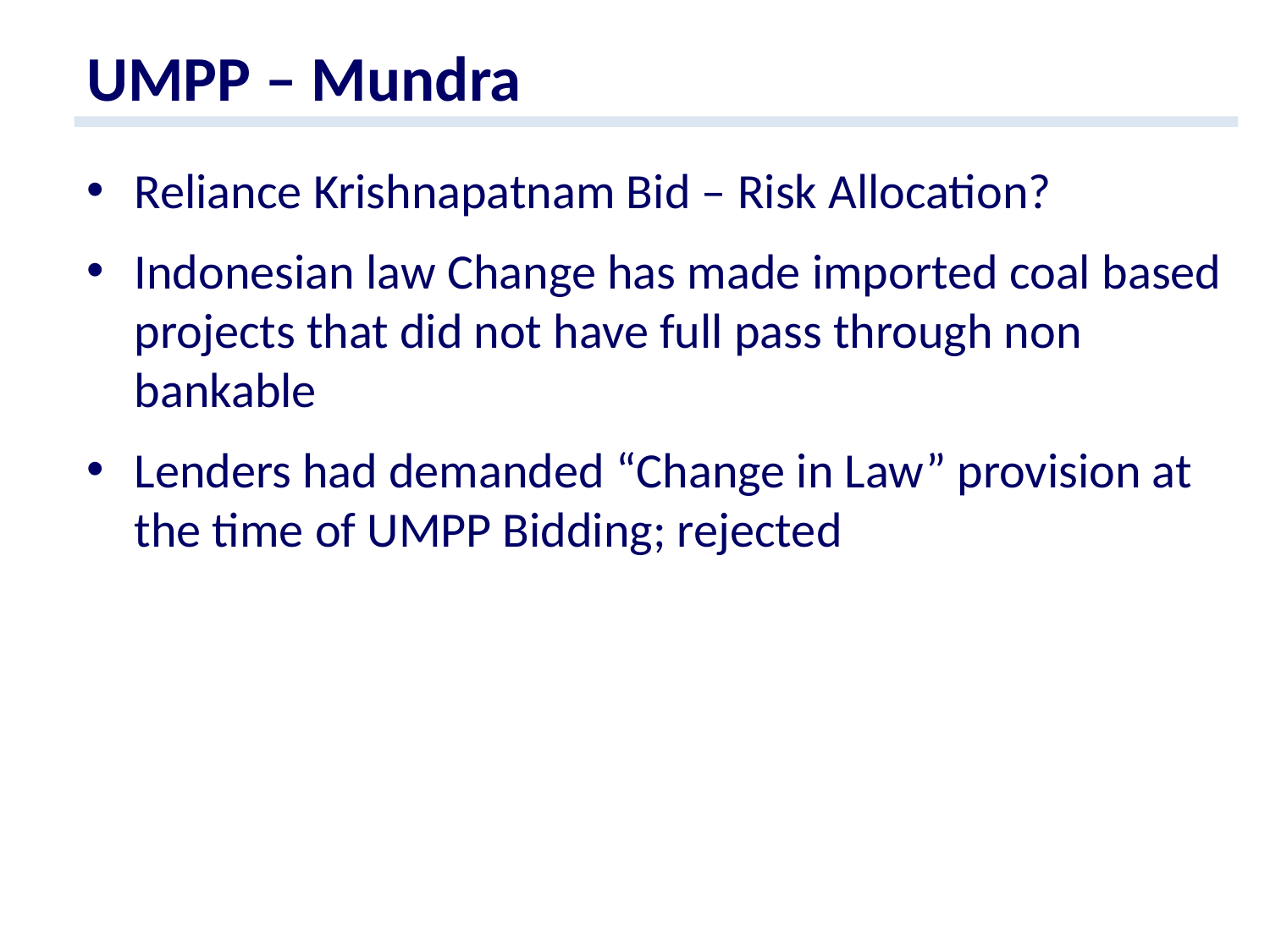

UMPP – Mundra

Reliance Krishnapatnam Bid – Risk Allocation?
Indonesian law Change has made imported coal based projects that did not have full pass through non bankable
Lenders had demanded “Change in Law” provision at the time of UMPP Bidding; rejected